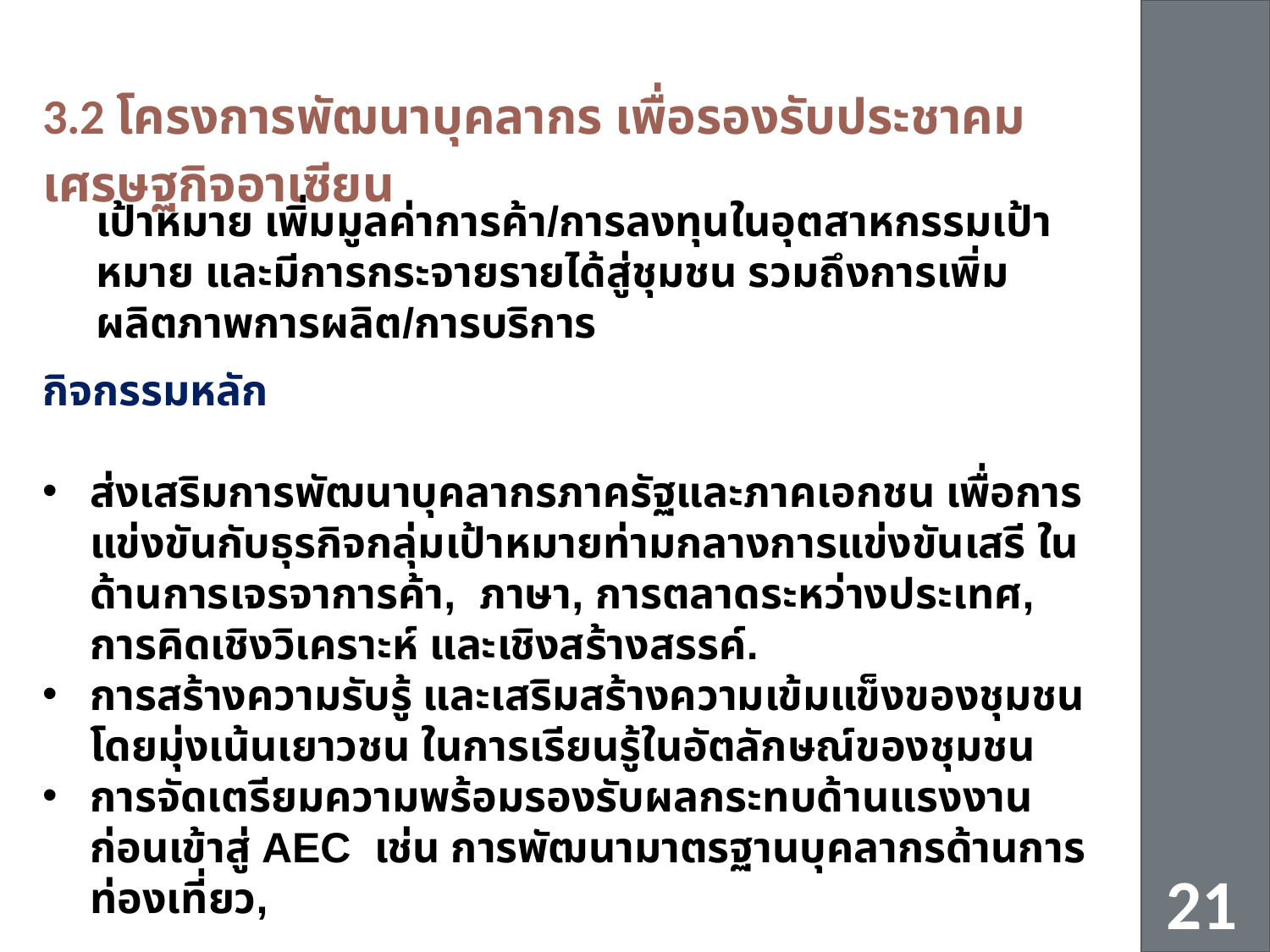

Flagship
project
3.2 โครงการพัฒนาบุคลากร เพื่อรองรับประชาคมเศรษฐกิจอาเซียน
	เป้าหมาย เพิ่มมูลค่าการค้า/การลงทุนในอุตสาหกรรมเป้าหมาย และมีการกระจายรายได้สู่ชุมชน รวมถึงการเพิ่มผลิตภาพการผลิต/การบริการ
กิจกรรม
กิจกรรมหลัก

ส่งเสริมการพัฒนาบุคลากรภาครัฐและภาคเอกชน เพื่อการแข่งขันกับธุรกิจกลุ่มเป้าหมายท่ามกลางการแข่งขันเสรี ในด้านการเจรจาการค้า,  ภาษา, การตลาดระหว่างประเทศ, การคิดเชิงวิเคราะห์ และเชิงสร้างสรรค์.
การสร้างความรับรู้ และเสริมสร้างความเข้มแข็งของชุมชนโดยมุ่งเน้นเยาวชน ในการเรียนรู้ในอัตลักษณ์ของชุมชน
การจัดเตรียมความพร้อมรองรับผลกระทบด้านแรงงานก่อนเข้าสู่ AEC  เช่น การพัฒนามาตรฐานบุคลากรด้านการท่องเที่ยว,

21
21
ร่ายยุทธศาสตร์การพัฒนากลุ่มจังหวัดภาคเหนือตอนบน ๑ (๒๕๕๗-๒๕๖๐)